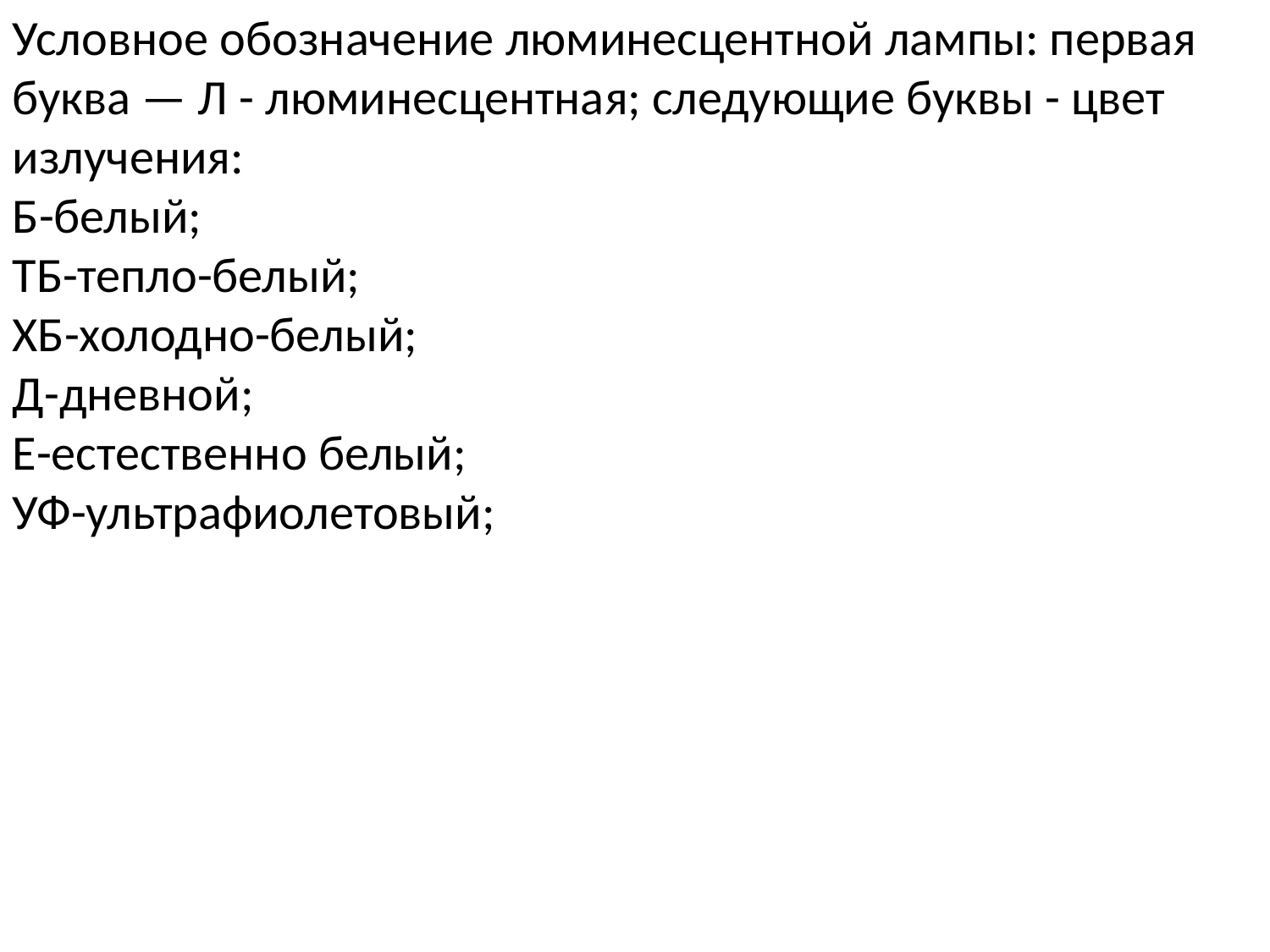

Условное обозначение люминесцентной лампы: первая буква — Л - люминесцентная; следующие буквы - цвет излучения:
Б-белый;
ТБ-тепло-белый;
ХБ-холодно-белый;
Д-дневной;
Е-естественно белый;
УФ-ультрафиолетовый;